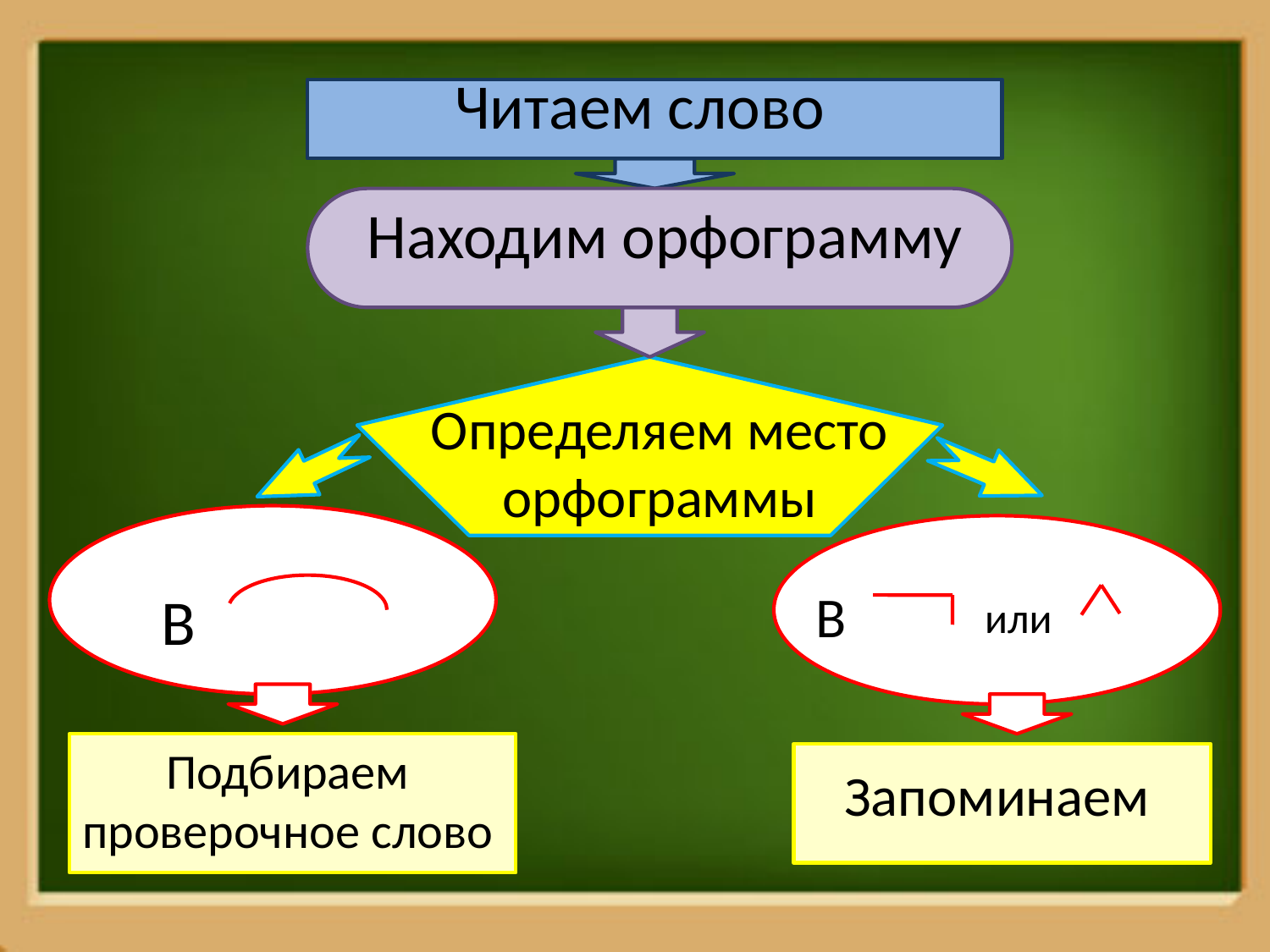

Читаем слово

Находим орфограмму

Определяем место орфограммы

В

В
или

Подбираем проверочное слово

Запоминаем